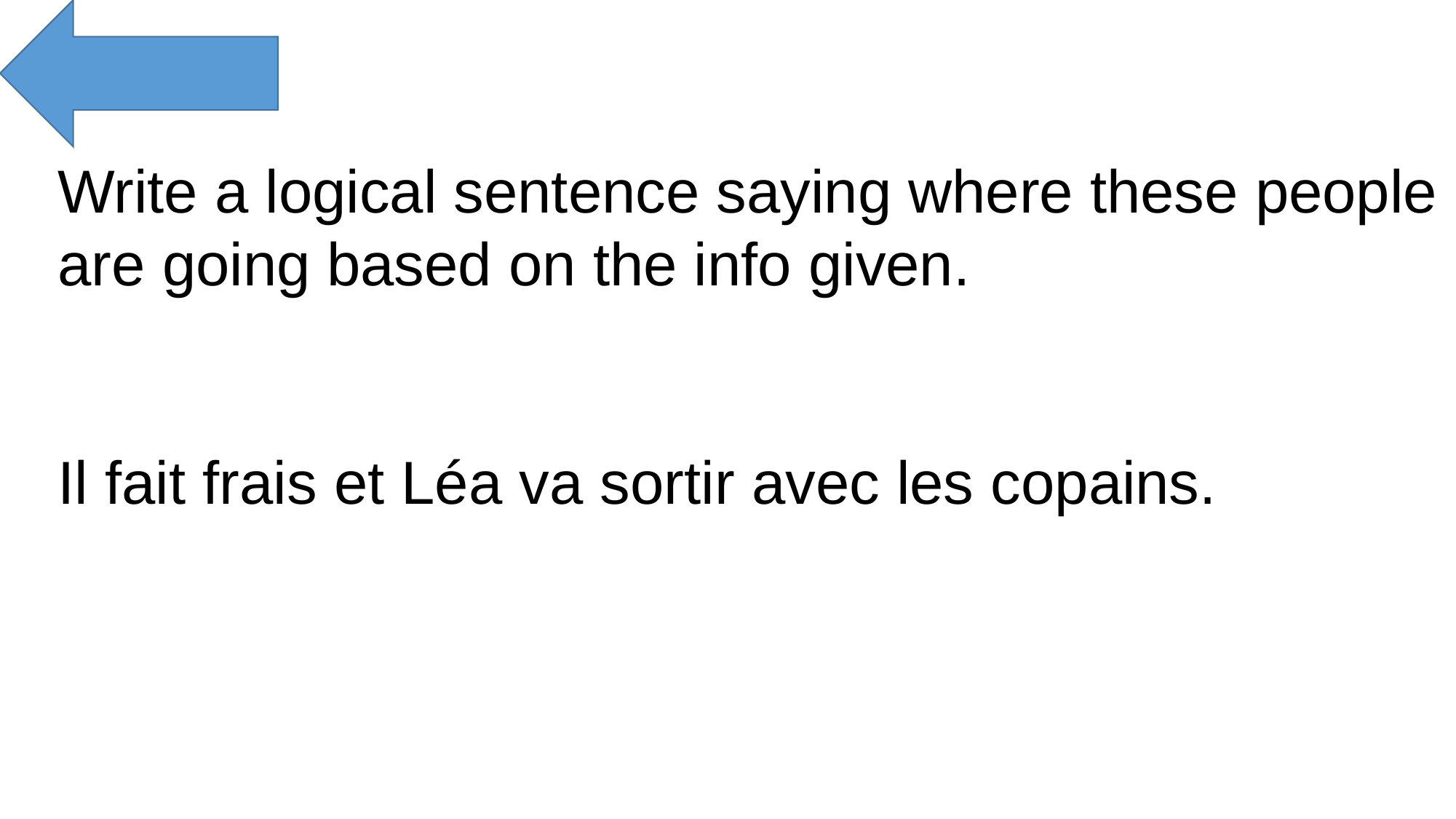

Write a logical sentence saying where these people are going based on the info given.

Il fait frais et Léa va sortir avec les copains.